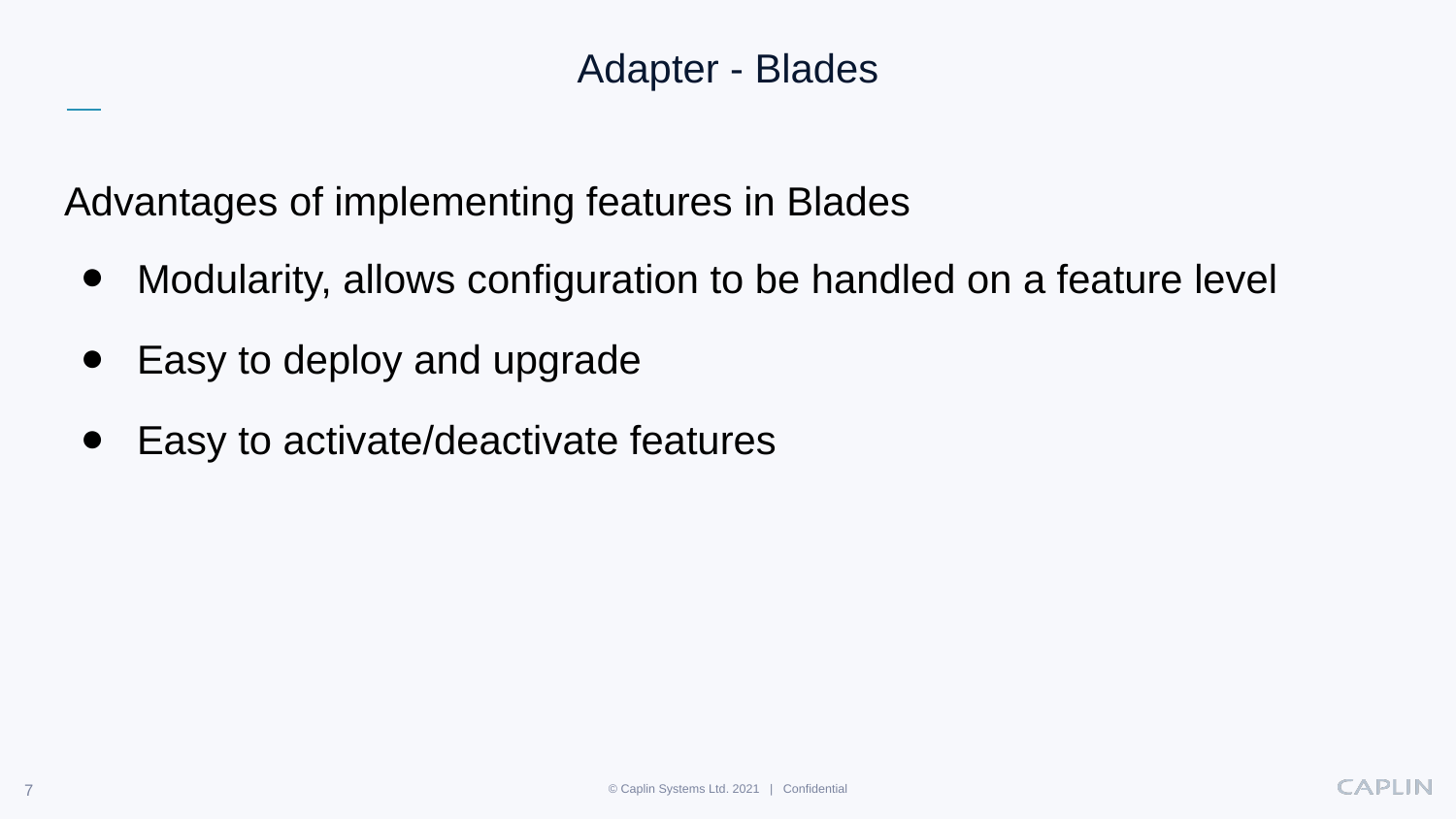

Adapter - Blades
Advantages of implementing features in Blades

Modularity, allows configuration to be handled on a feature level

Easy to deploy and upgrade

Easy to activate/deactivate features